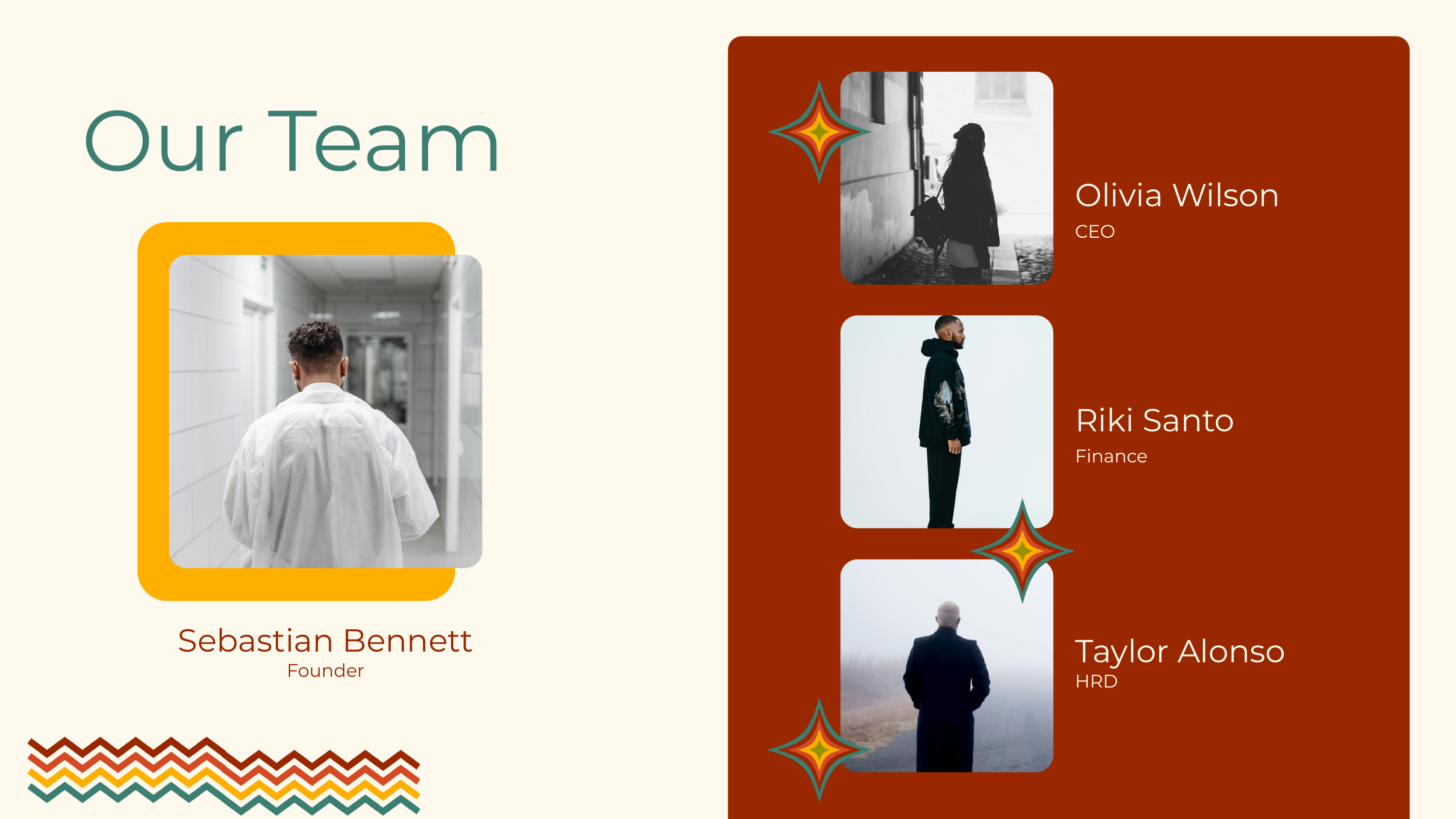

Our Team

Olivia Wilson
CEO

Riki Santo
Finance

Sebastian Bennett
Taylor Alonso
Founder
HRD